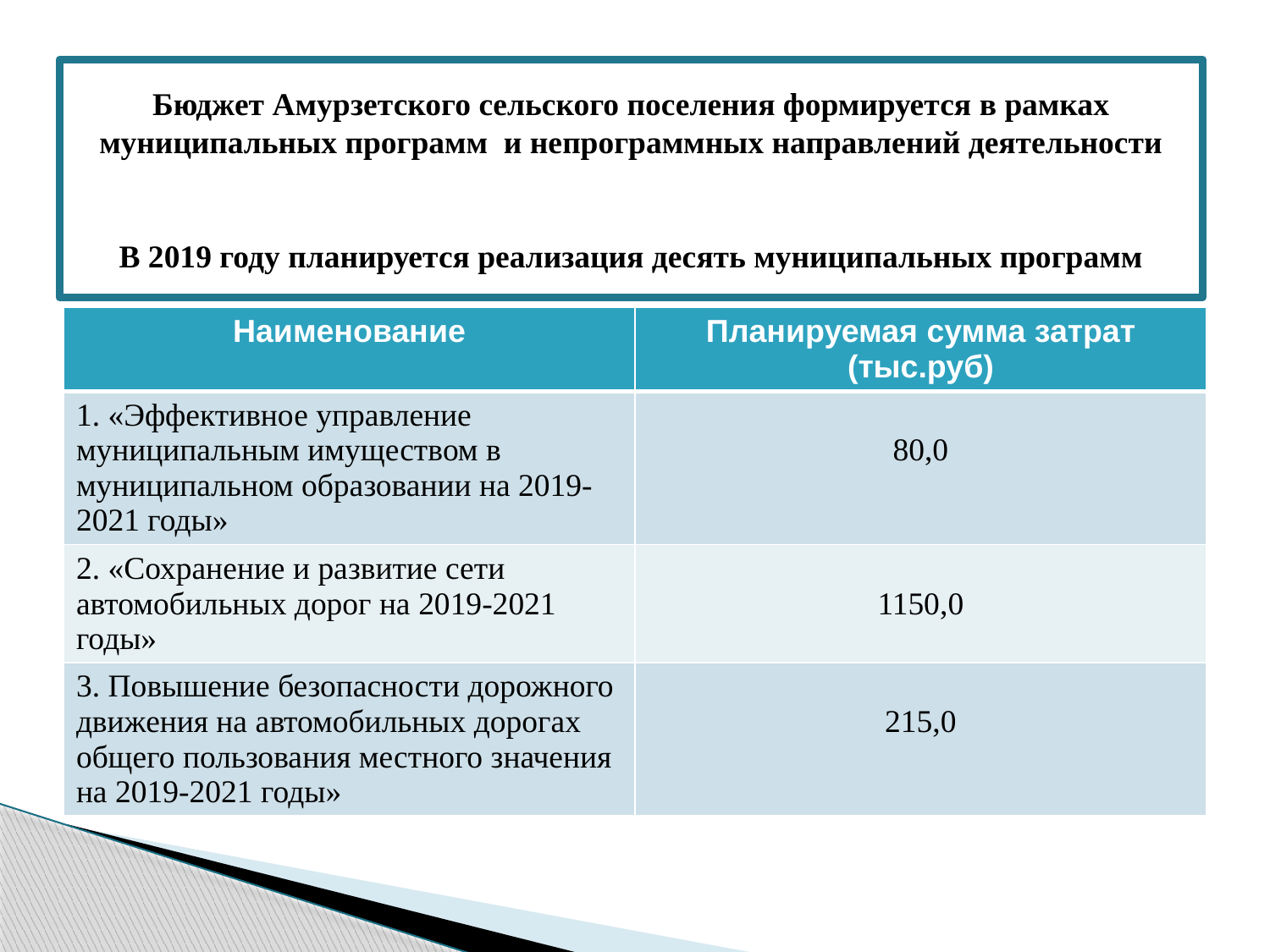

# Бюджет Амурзетского сельского поселения формируется в рамках муниципальных программ  и непрограммных направлений деятельности В 2019 году планируется реализация десять муниципальных программ
| Наименование | Планируемая сумма затрат (тыс.руб) |
| --- | --- |
| 1. «Эффективное управление муниципальным имуществом в муниципальном образовании на 2019-2021 годы» | 80,0 |
| 2. «Сохранение и развитие сети автомобильных дорог на 2019-2021 годы» | 1150,0 |
| 3. Повышение безопасности дорожного движения на автомобильных дорогах общего пользования местного значения на 2019-2021 годы» | 215,0 |